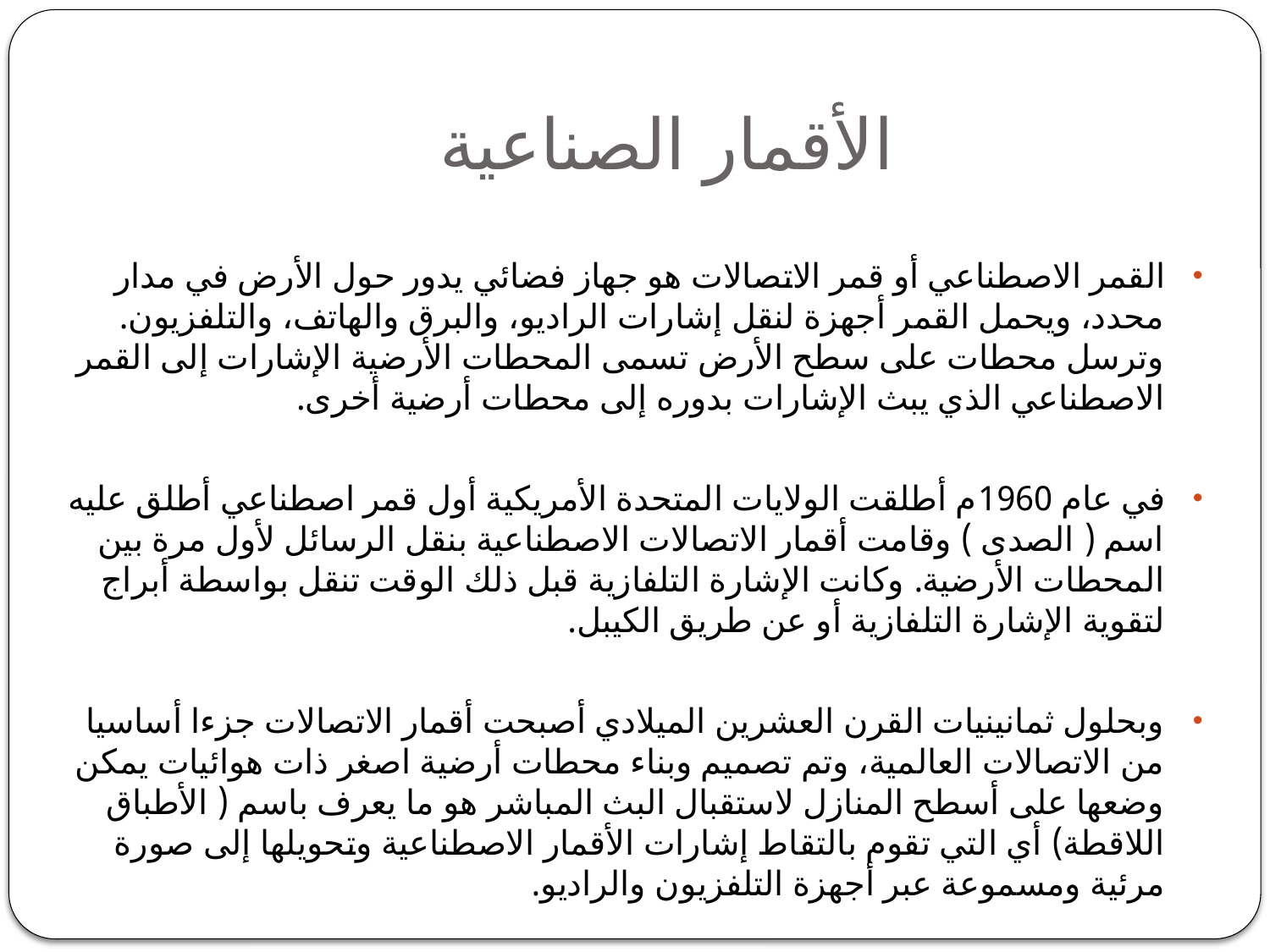

# الأقمار الصناعية
القمر الاصطناعي أو قمر الاتصالات هو جهاز فضائي يدور حول الأرض في مدار محدد، ويحمل القمر أجهزة لنقل إشارات الراديو، والبرق والهاتف، والتلفزيون. وترسل محطات على سطح الأرض تسمى المحطات الأرضية الإشارات إلى القمر الاصطناعي الذي يبث الإشارات بدوره إلى محطات أرضية أخرى.

في عام 1960م أطلقت الولايات المتحدة الأمريكية أول قمر اصطناعي أطلق عليه اسم ( الصدى ) وقامت أقمار الاتصالات الاصطناعية بنقل الرسائل لأول مرة بين المحطات الأرضية. وكانت الإشارة التلفازية قبل ذلك الوقت تنقل بواسطة أبراج لتقوية الإشارة التلفازية أو عن طريق الكيبل.

وبحلول ثمانينيات القرن العشرين الميلادي أصبحت أقمار الاتصالات جزءا أساسيا من الاتصالات العالمية، وتم تصميم وبناء محطات أرضية اصغر ذات هوائيات يمكن وضعها على أسطح المنازل لاستقبال البث المباشر هو ما يعرف باسم ( الأطباق اللاقطة) أي التي تقوم بالتقاط إشارات الأقمار الاصطناعية وتحويلها إلى صورة مرئية ومسموعة عبر أجهزة التلفزيون والراديو.